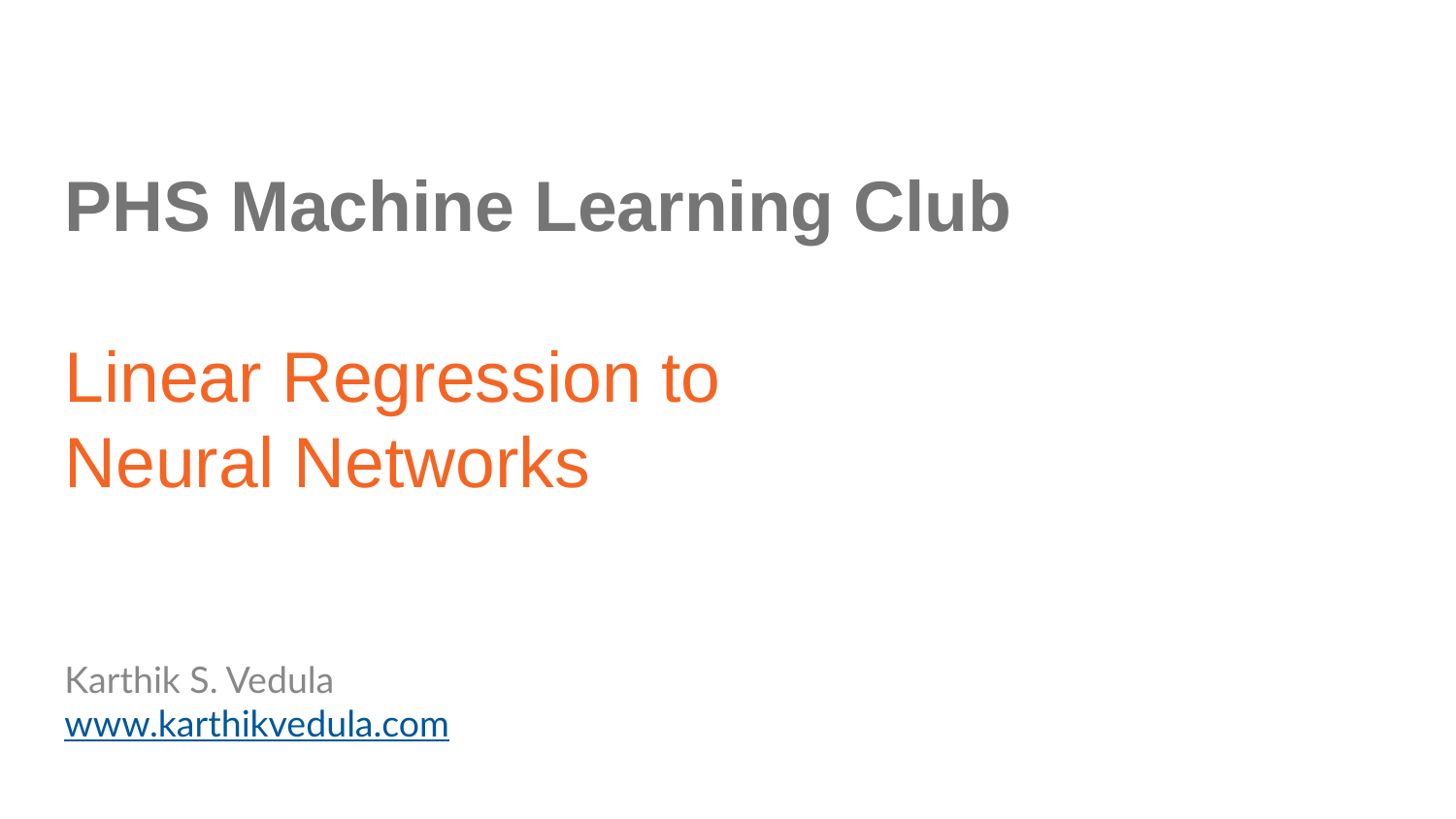

# PHS Machine Learning Club

Linear Regression to
Neural Networks
Karthik S. Vedula
www.karthikvedula.com